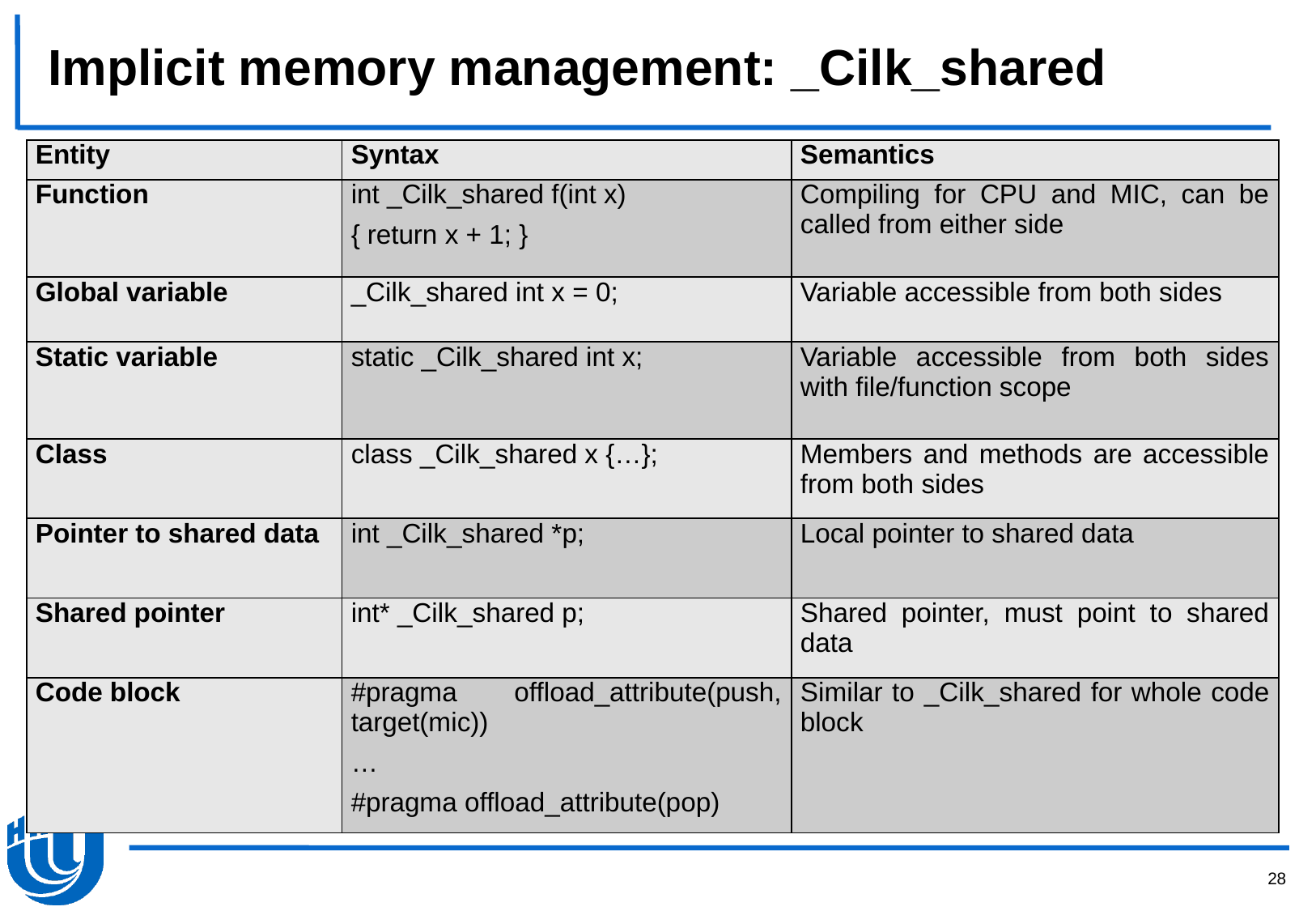

# Implicit memory management: _Cilk_shared
| Entity | Syntax | Semantics |
| --- | --- | --- |
| Function | int \_Cilk\_shared f(int x) { return x + 1; } | Compiling for CPU and MIC, can be called from either side |
| Global variable | \_Cilk\_shared int x = 0; | Variable accessible from both sides |
| Static variable | static \_Cilk\_shared int x; | Variable accessible from both sides with file/function scope |
| Class | class \_Cilk\_shared x {…}; | Members and methods are accessible from both sides |
| Pointer to shared data | int \_Cilk\_shared \*p; | Local pointer to shared data |
| Shared pointer | int\* \_Cilk\_shared p; | Shared pointer, must point to shared data |
| Code block | #pragma offload\_attribute(push, target(mic)) … #pragma offload\_attribute(pop) | Similar to \_Cilk\_shared for whole code block |
28